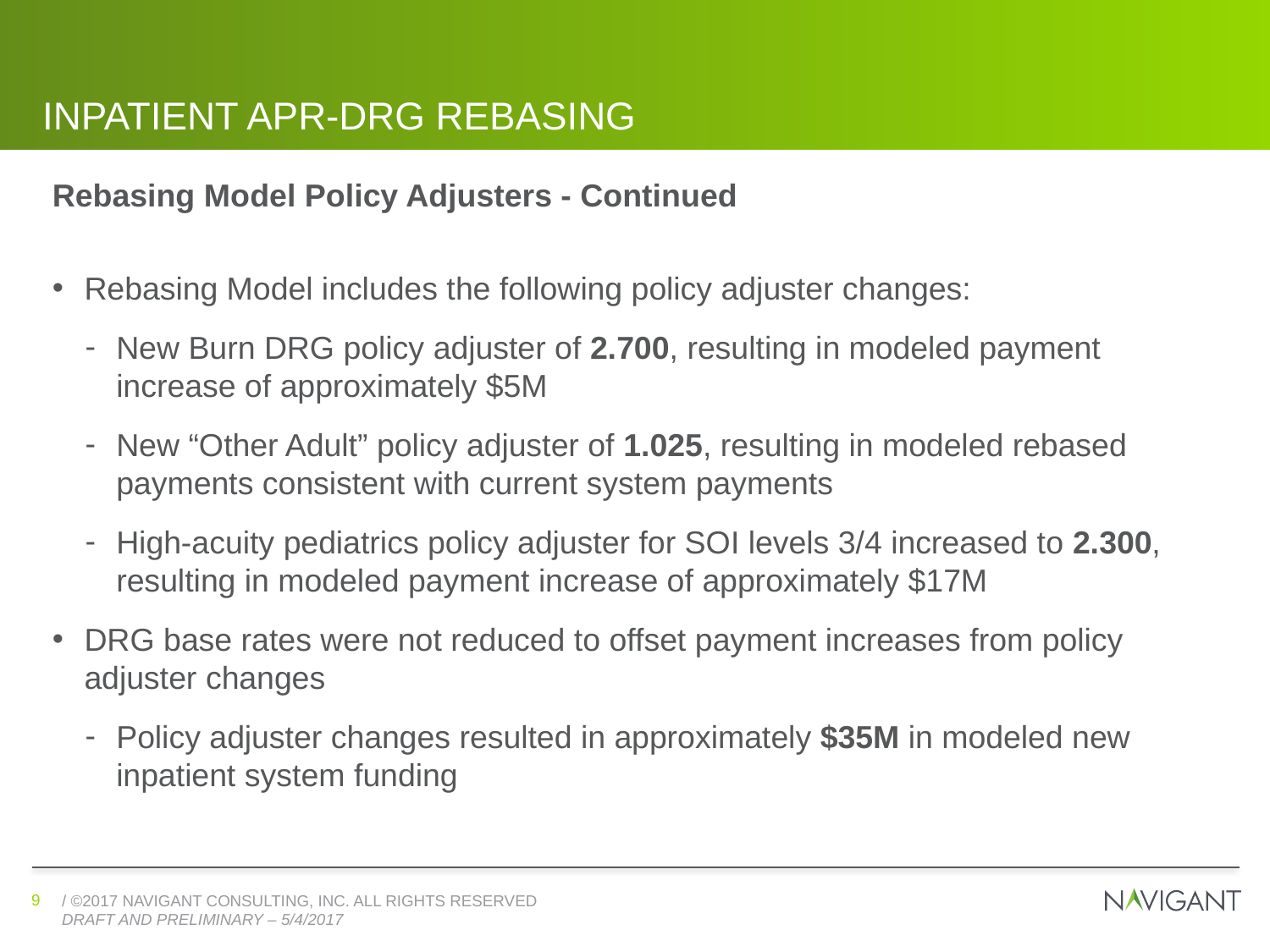

# Inpatient apr-drg rebasing
Rebasing Model Policy Adjusters - Continued

Rebasing Model includes the following policy adjuster changes:
New Burn DRG policy adjuster of 2.700, resulting in modeled payment increase of approximately $5M
New “Other Adult” policy adjuster of 1.025, resulting in modeled rebased payments consistent with current system payments
High-acuity pediatrics policy adjuster for SOI levels 3/4 increased to 2.300, resulting in modeled payment increase of approximately $17M
DRG base rates were not reduced to offset payment increases from policy adjuster changes
Policy adjuster changes resulted in approximately $35M in modeled new inpatient system funding